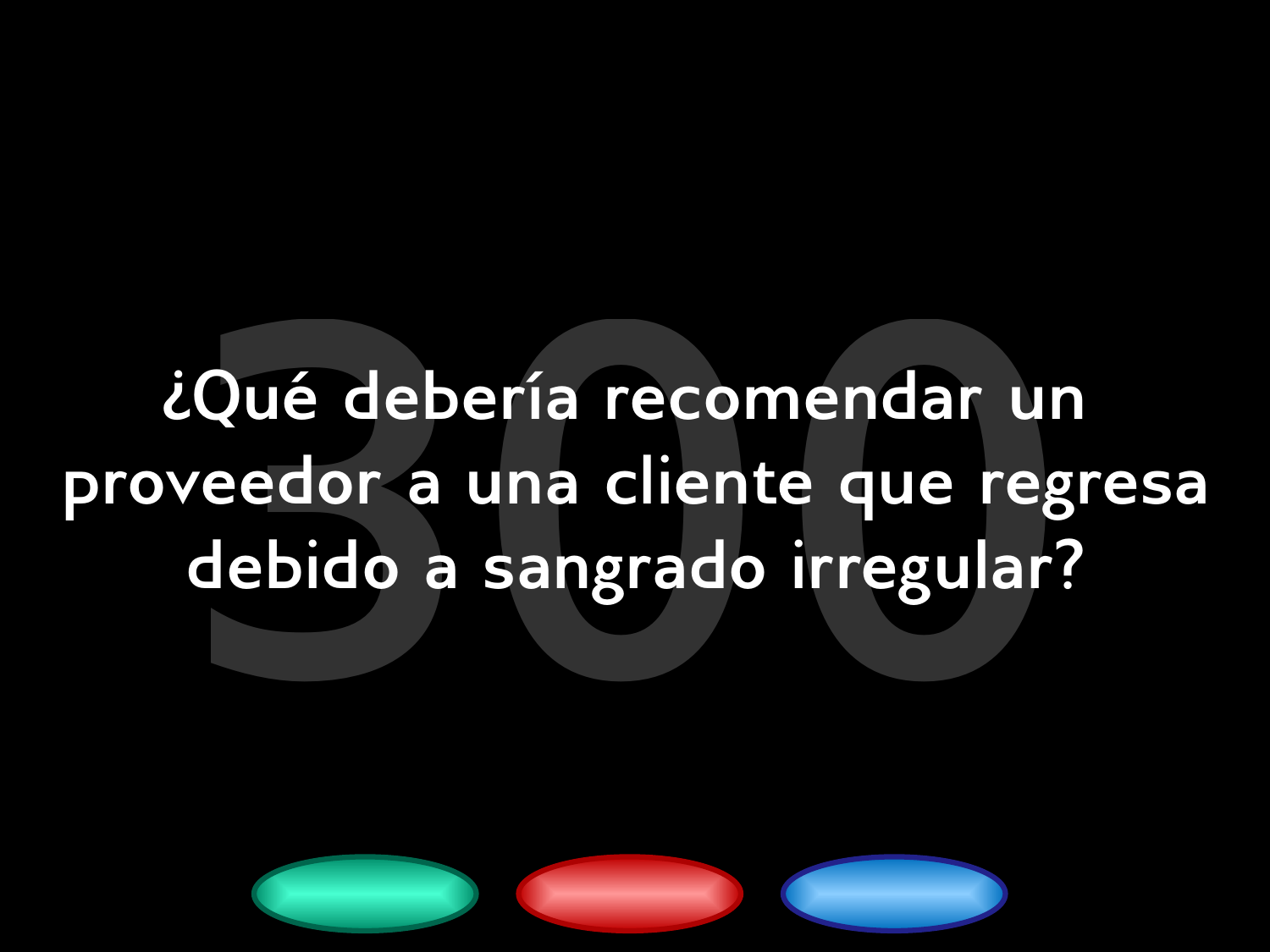

300
¿Qué debería recomendar un
proveedor a una cliente que regresa debido a sangrado irregular?

20